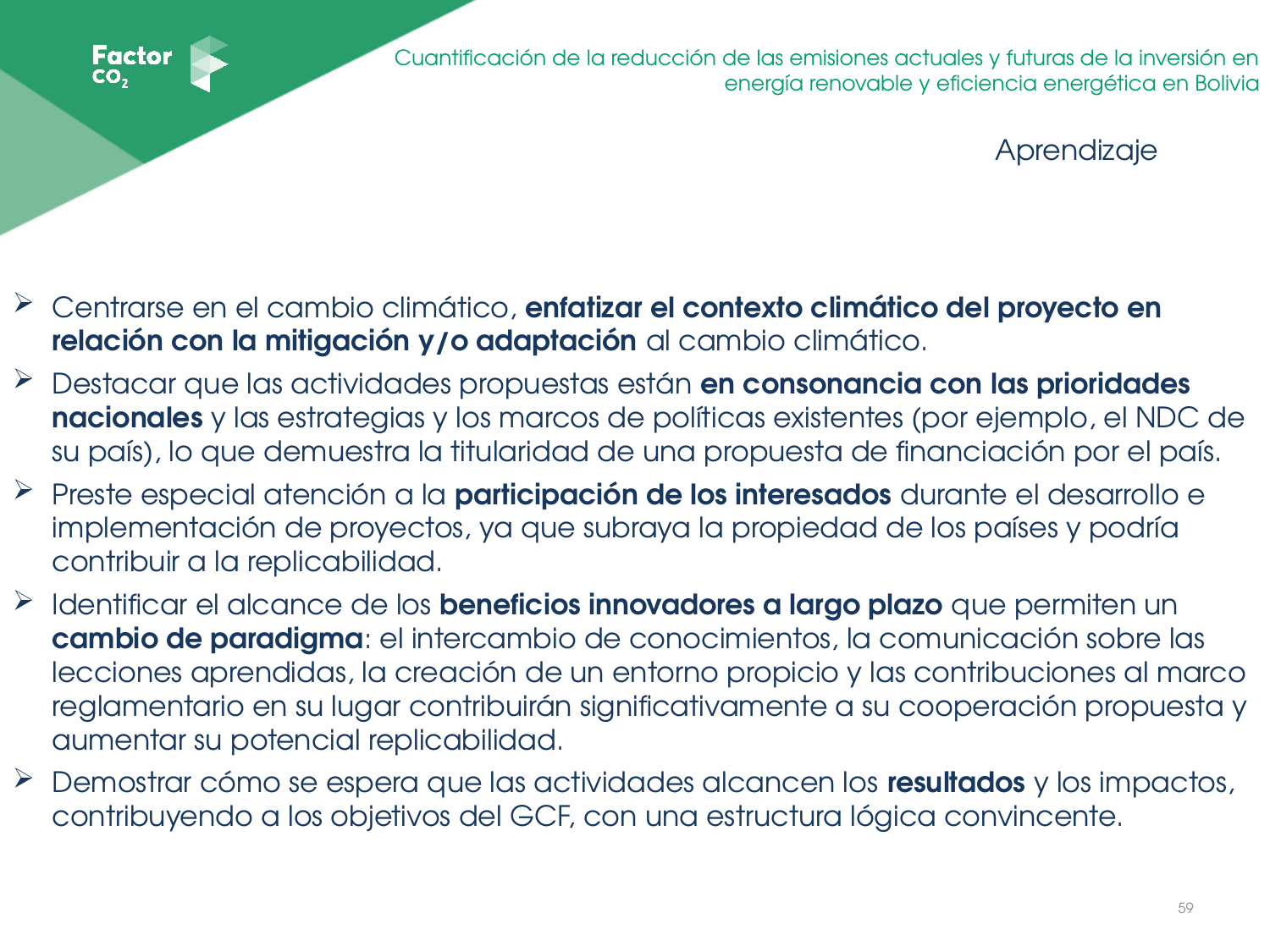

Aprendizaje
Centrarse en el cambio climático, enfatizar el contexto climático del proyecto en relación con la mitigación y/o adaptación al cambio climático.
Destacar que las actividades propuestas están en consonancia con las prioridades nacionales y las estrategias y los marcos de políticas existentes (por ejemplo, el NDC de su país), lo que demuestra la titularidad de una propuesta de financiación por el país.
Preste especial atención a la participación de los interesados durante el desarrollo e implementación de proyectos, ya que subraya la propiedad de los países y podría contribuir a la replicabilidad.
Identificar el alcance de los beneficios innovadores a largo plazo que permiten un cambio de paradigma: el intercambio de conocimientos, la comunicación sobre las lecciones aprendidas, la creación de un entorno propicio y las contribuciones al marco reglamentario en su lugar contribuirán significativamente a su cooperación propuesta y aumentar su potencial replicabilidad.
Demostrar cómo se espera que las actividades alcancen los resultados y los impactos, contribuyendo a los objetivos del GCF, con una estructura lógica convincente.

59